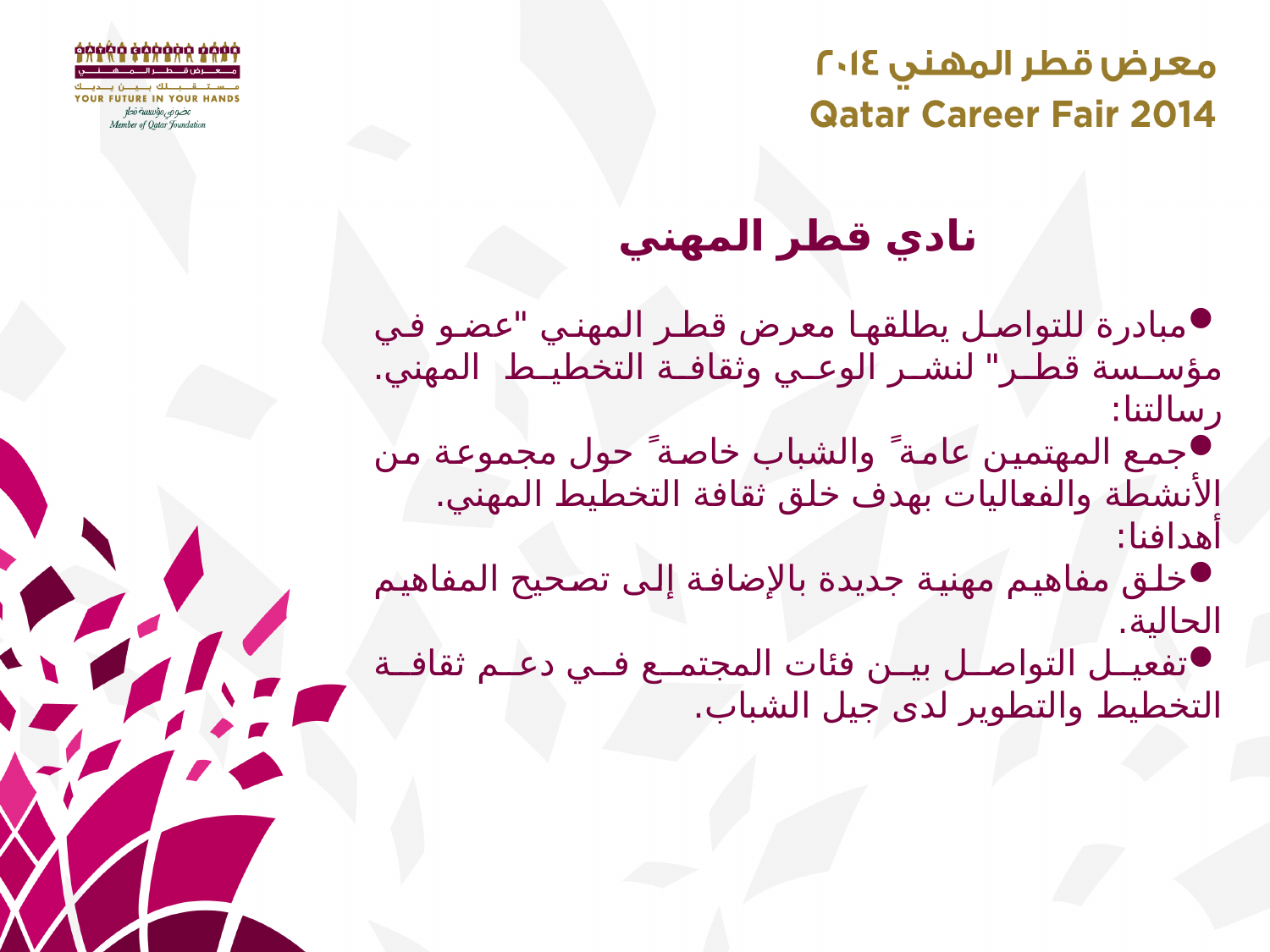

نادي قطر المهني

مبادرة للتواصل يطلقها معرض قطر المهني "عضو في مؤسسة قطر" لنشر الوعي وثقافة التخطيط  المهني.
رسالتنا:
جمع المهتمين عامة ً والشباب خاصة ً حول مجموعة من الأنشطة والفعاليات بهدف خلق ثقافة التخطيط المهني.
أهدافنا:
خلق مفاهيم مهنية جديدة بالإضافة إلى تصحيح المفاهيم الحالية.
تفعيل التواصل بين فئات المجتمع في دعم ثقافة التخطيط والتطوير لدى جيل الشباب.